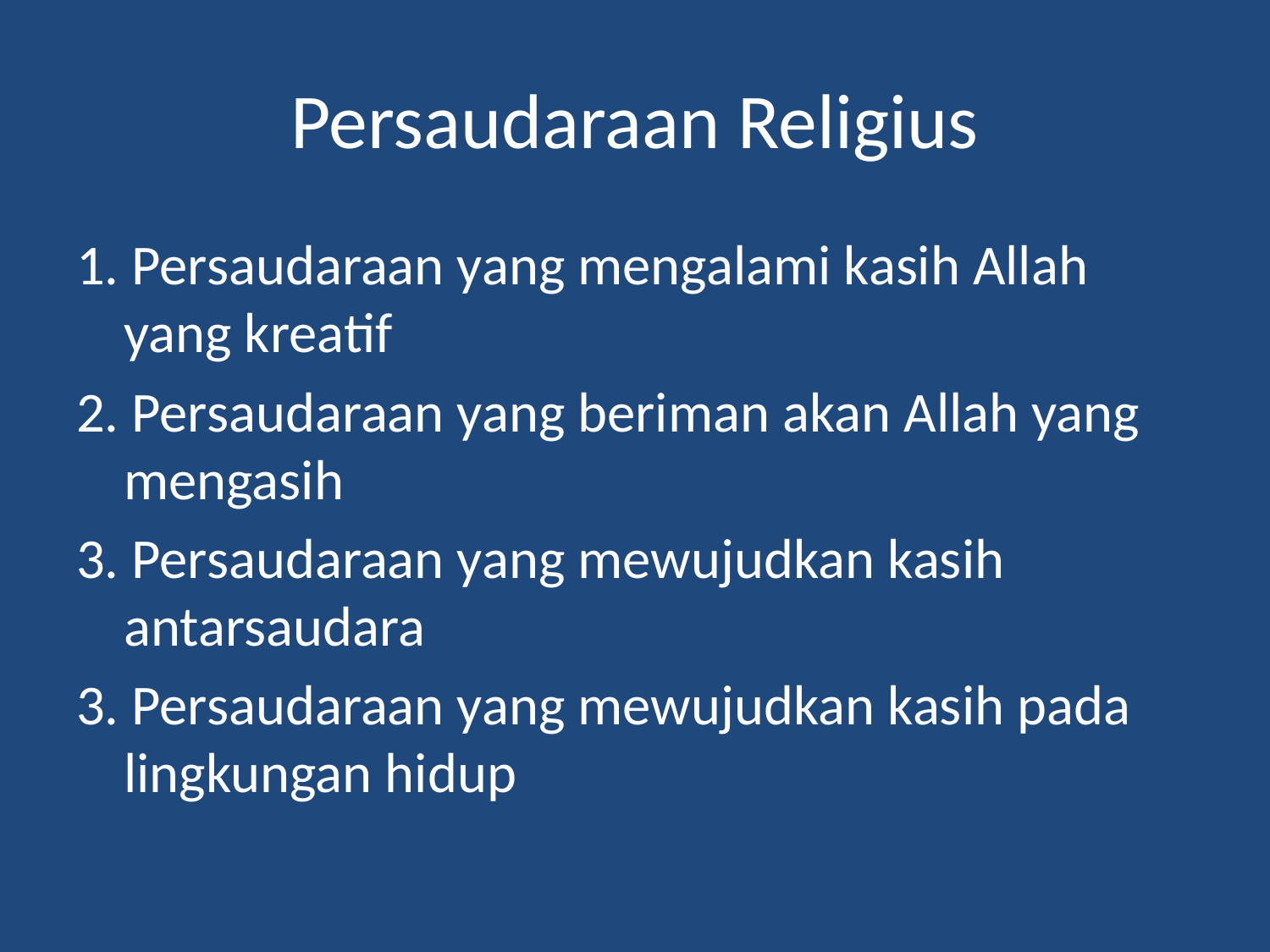

# Persaudaraan Religius
1. Persaudaraan yang mengalami kasih Allah yang kreatif
2. Persaudaraan yang beriman akan Allah yang mengasih
3. Persaudaraan yang mewujudkan kasih antarsaudara
3. Persaudaraan yang mewujudkan kasih pada lingkungan hidup